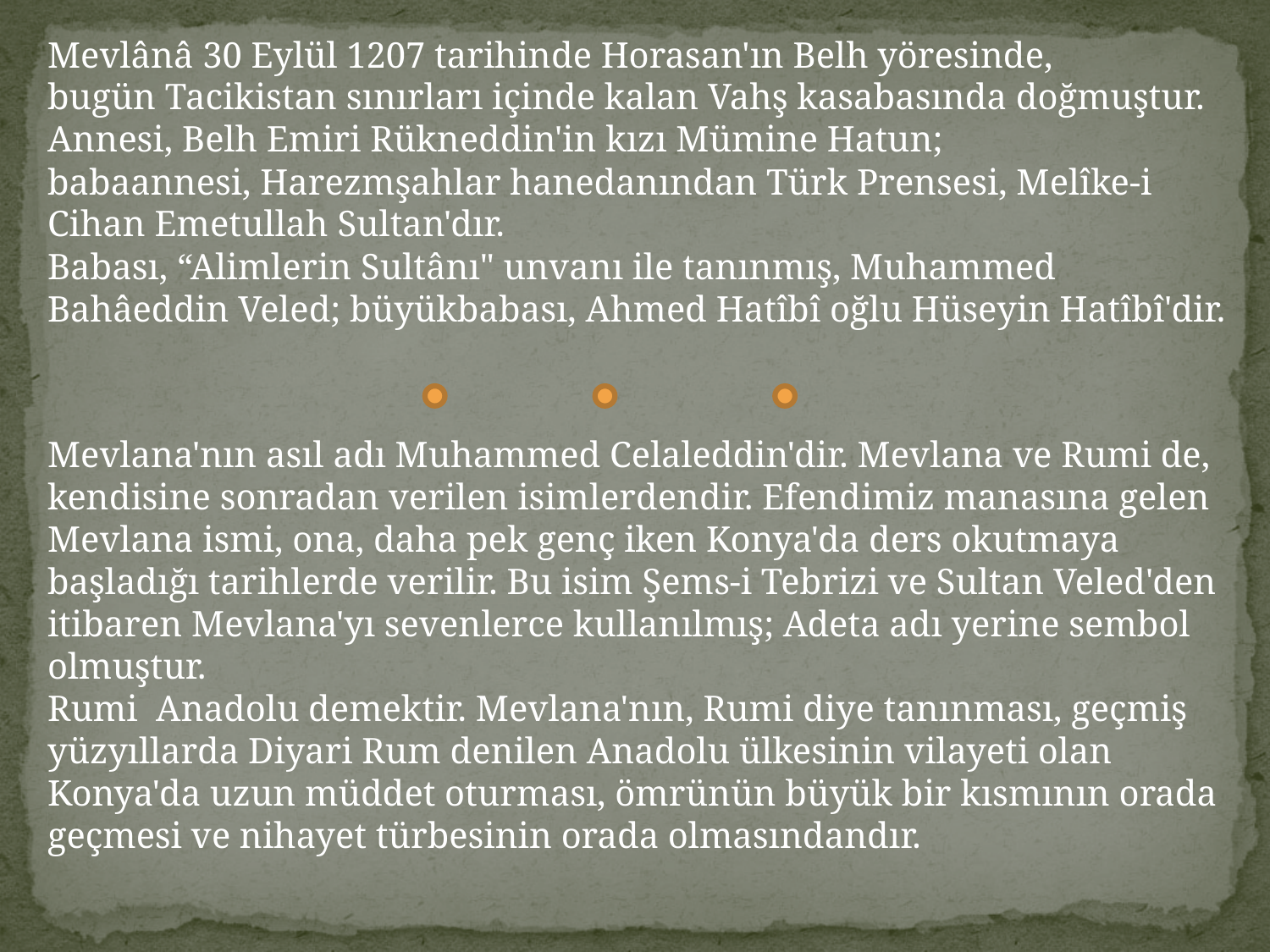

Mevlânâ 30 Eylül 1207 tarihinde Horasan'ın Belh yöresinde, bugün Tacikistan sınırları içinde kalan Vahş kasabasında doğmuştur.
Annesi, Belh Emiri Rükneddin'in kızı Mümine Hatun; babaannesi, Harezmşahlar hanedanından Türk Prensesi, Melîke-i Cihan Emetullah Sultan'dır.
Babası, “Alimlerin Sultânı" unvanı ile tanınmış, Muhammed Bahâeddin Veled; büyükbabası, Ahmed Hatîbî oğlu Hüseyin Hatîbî'dir.

Mevlana'nın asıl adı Muhammed Celaleddin'dir. Mevlana ve Rumi de, kendisine sonradan verilen isimlerdendir. Efendimiz manasına gelen Mevlana ismi, ona, daha pek genç iken Konya'da ders okutmaya başladığı tarihlerde verilir. Bu isim Şems-i Tebrizi ve Sultan Veled'den itibaren Mevlana'yı sevenlerce kullanılmış; Adeta adı yerine sembol olmuştur.
Rumi  Anadolu demektir. Mevlana'nın, Rumi diye tanınması, geçmiş yüzyıllarda Diyari Rum denilen Anadolu ülkesinin vilayeti olan Konya'da uzun müddet oturması, ömrünün büyük bir kısmının orada geçmesi ve nihayet türbesinin orada olmasındandır.